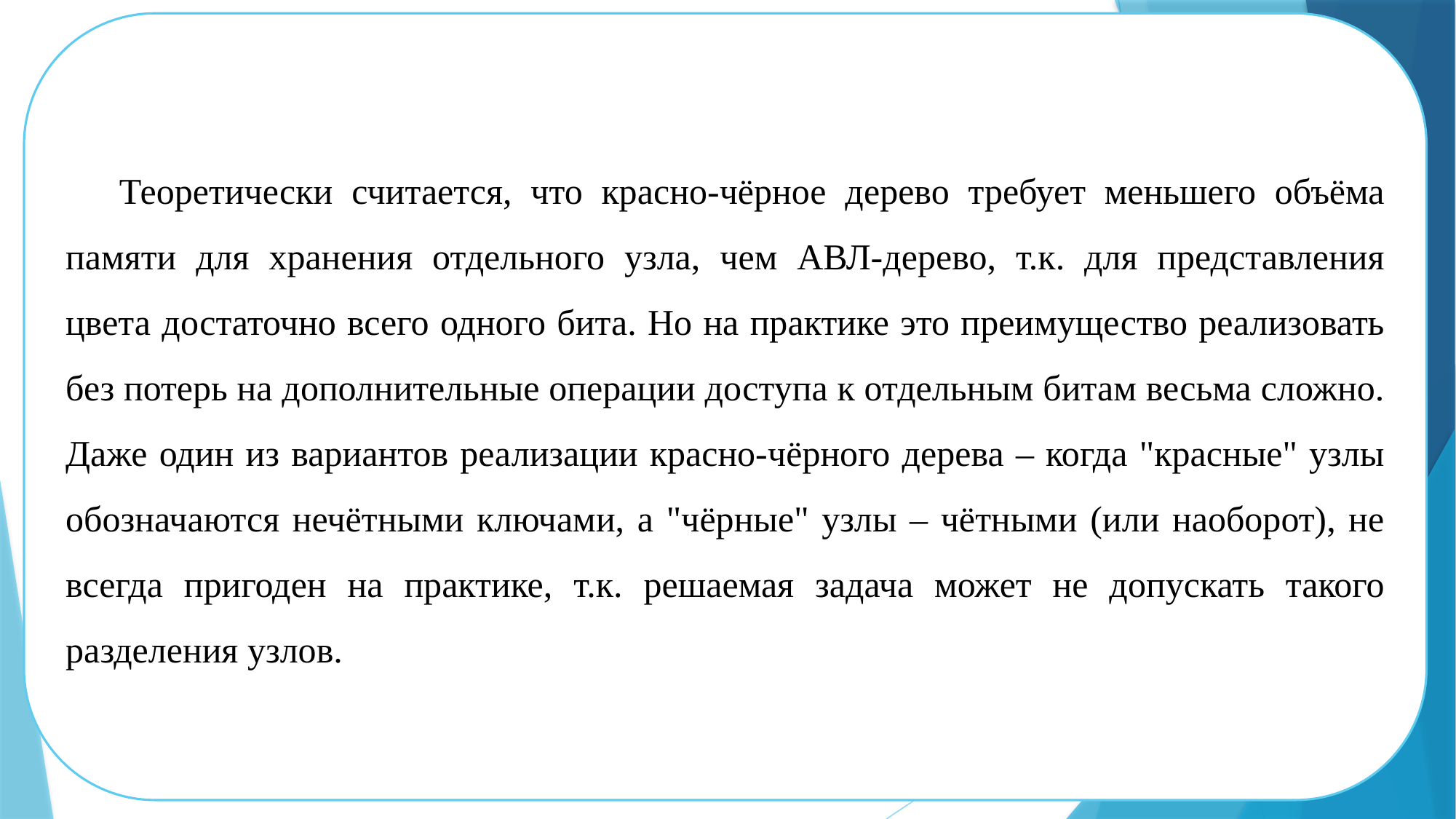

Теоретически считается, что красно-чёрное дерево требует меньшего объёма памяти для хранения отдельного узла, чем АВЛ-дерево, т.к. для представления цвета достаточно всего одного бита. Но на практике это преимущество реализовать без потерь на дополнительные операции доступа к отдельным битам весьма сложно. Даже один из вариантов реализации красно-чёрного дерева – когда "красные" узлы обозначаются нечётными ключами, а "чёрные" узлы – чётными (или наоборот), не всегда пригоден на практике, т.к. решаемая задача может не допускать такого разделения узлов.